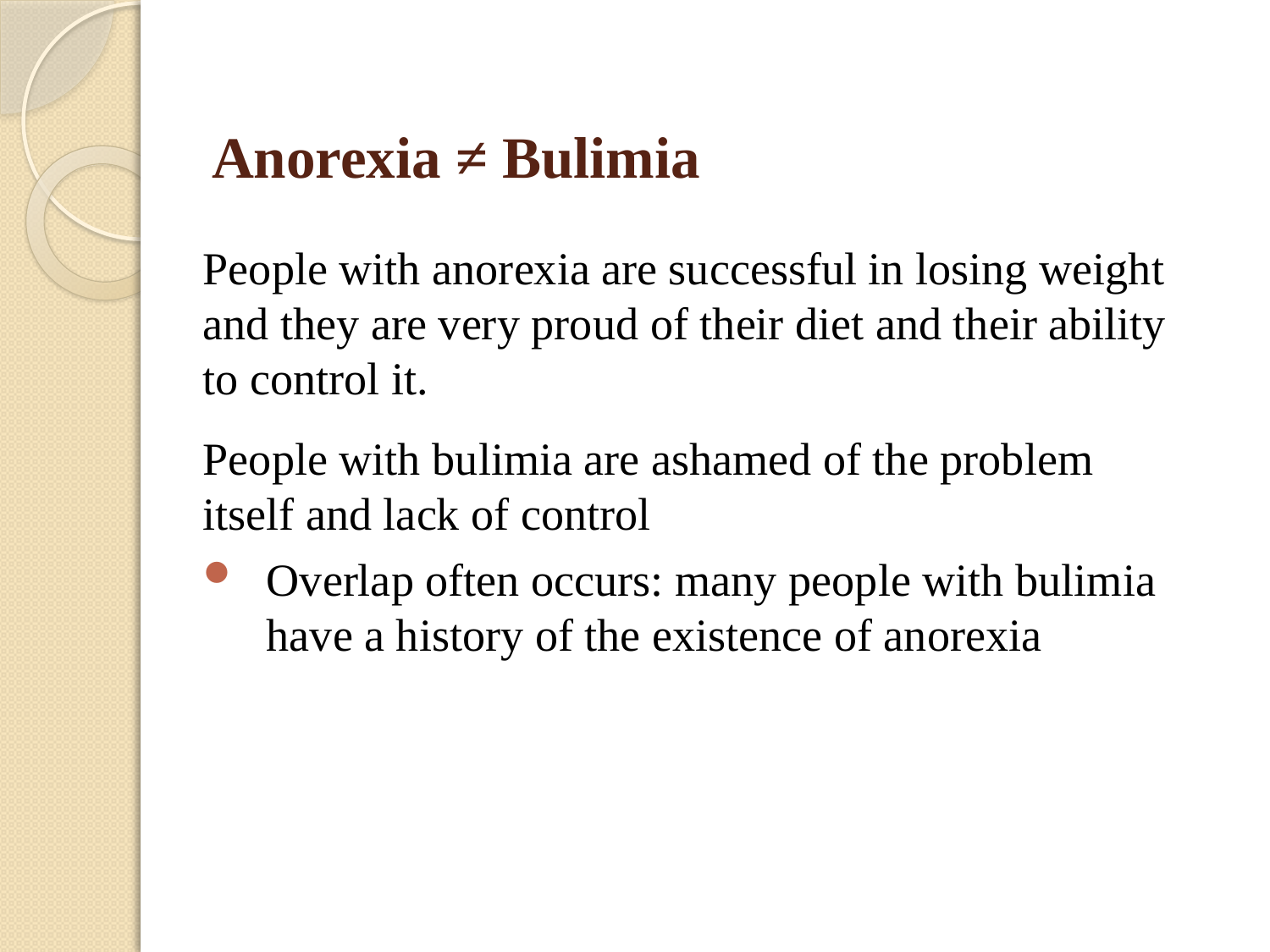

# Anorexia ≠ Bulimia

People with anorexia are successful in losing weight and they are very proud of their diet and their ability to control it.
People with bulimia are ashamed of the problem itself and lack of control
Overlap often occurs: many people with bulimia have a history of the existence of anorexia